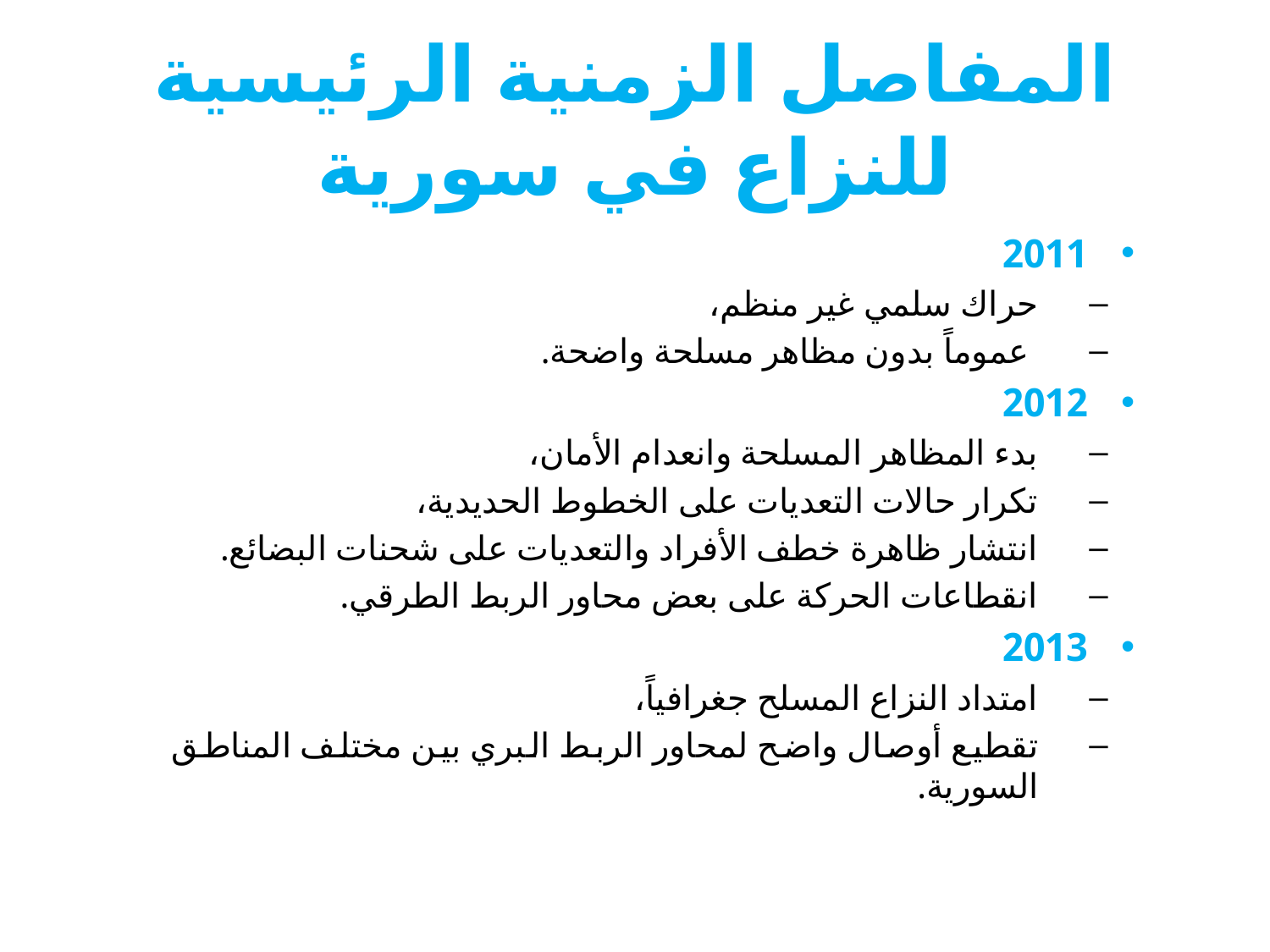

# المفاصل الزمنية الرئيسية للنزاع في سورية
2011
حراك سلمي غير منظم،
 عموماً بدون مظاهر مسلحة واضحة.
2012
بدء المظاهر المسلحة وانعدام الأمان،
تكرار حالات التعديات على الخطوط الحديدية،
انتشار ظاهرة خطف الأفراد والتعديات على شحنات البضائع.
انقطاعات الحركة على بعض محاور الربط الطرقي.
2013
امتداد النزاع المسلح جغرافياً،
تقطيع أوصال واضح لمحاور الربط البري بين مختلف المناطق السورية.